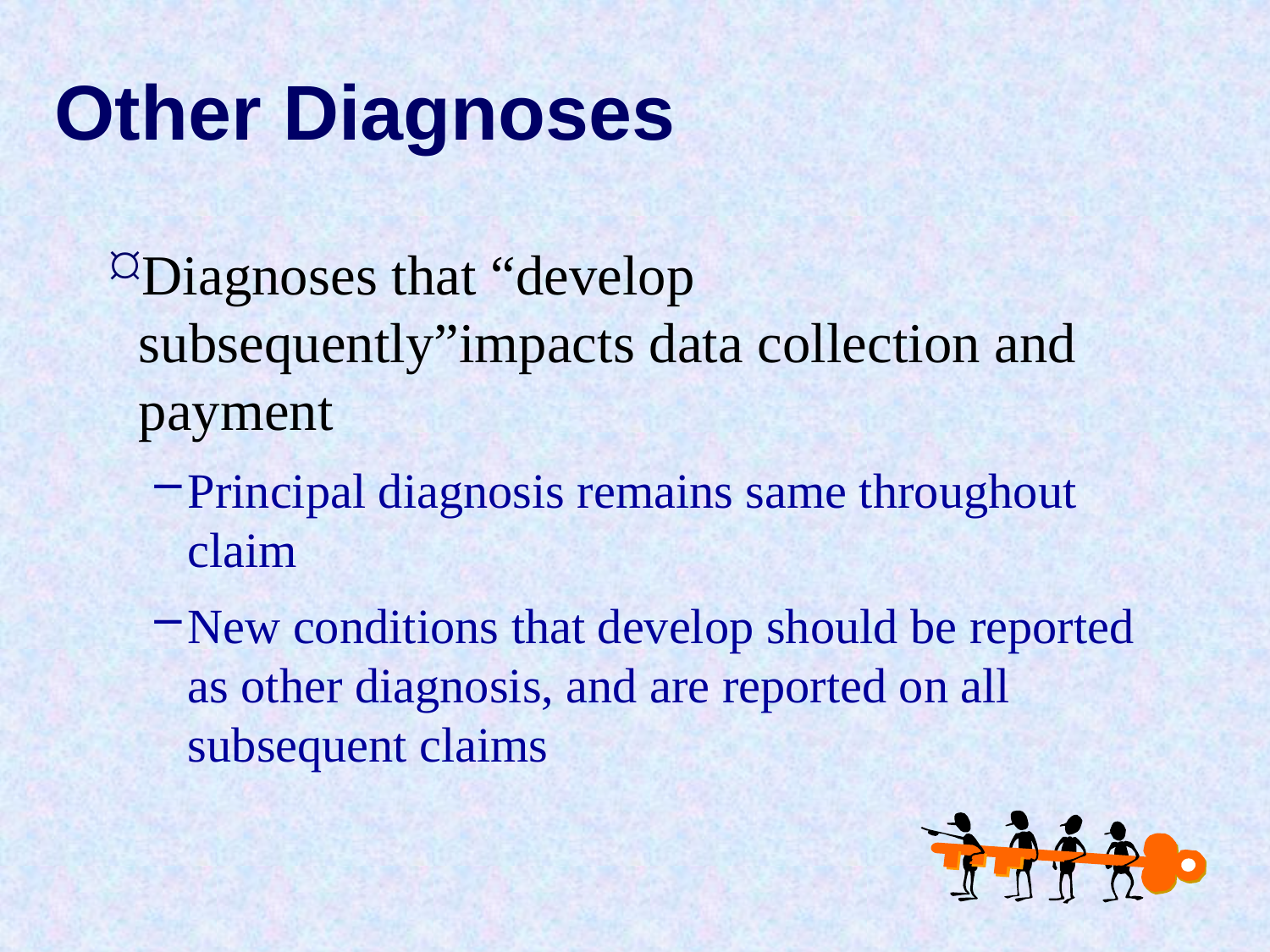

# Other Diagnoses
Diagnoses that “develop subsequently”impacts data collection and payment
Principal diagnosis remains same throughout claim
New conditions that develop should be reported as other diagnosis, and are reported on all subsequent claims